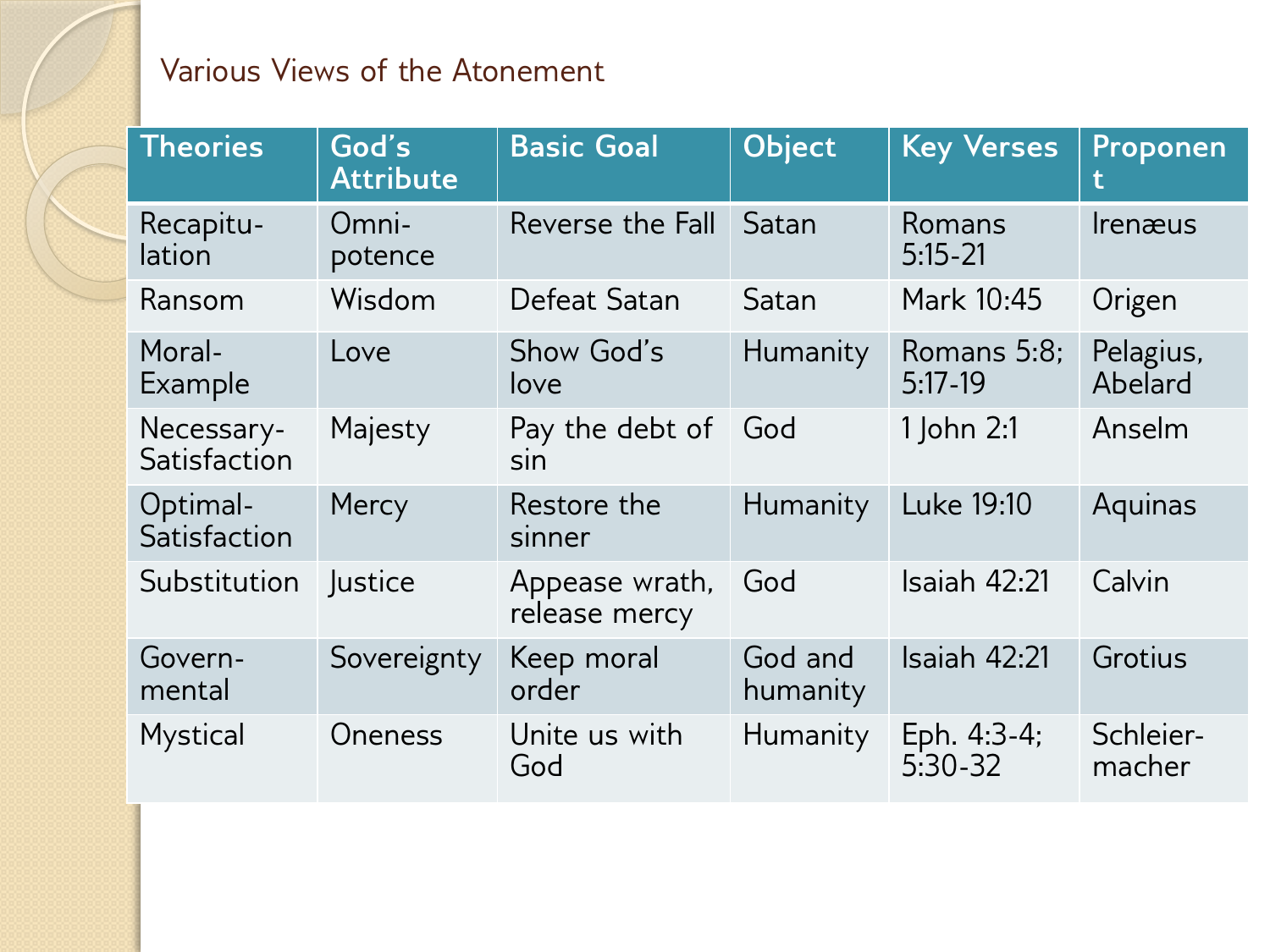

# Various Views of the Atonement
| Theories | God’s Attribute | Basic Goal | Object | Key Verses | Proponent |
| --- | --- | --- | --- | --- | --- |
| Recapitu-lation | Omni-potence | Reverse the Fall | Satan | Romans 5:15-21 | Irenaeus |
| Ransom | Wisdom | Defeat Satan | Satan | Mark 10:45 | Origen |
| Moral-Example | Love | Show God’s love | Humanity | Romans 5:8; 5:17-19 | Pelagius, Abelard |
| Necessary-Satisfaction | Majesty | Pay the debt of sin | God | 1 John 2:1 | Anselm |
| Optimal-Satisfaction | Mercy | Restore the sinner | Humanity | Luke 19:10 | Aquinas |
| Substitution | Justice | Appease wrath, release mercy | God | Isaiah 42:21 | Calvin |
| Govern-mental | Sovereignty | Keep moral order | God and humanity | Isaiah 42:21 | Grotius |
| Mystical | Oneness | Unite us with God | Humanity | Eph. 4:3-4; 5:30-32 | Schleier-macher |